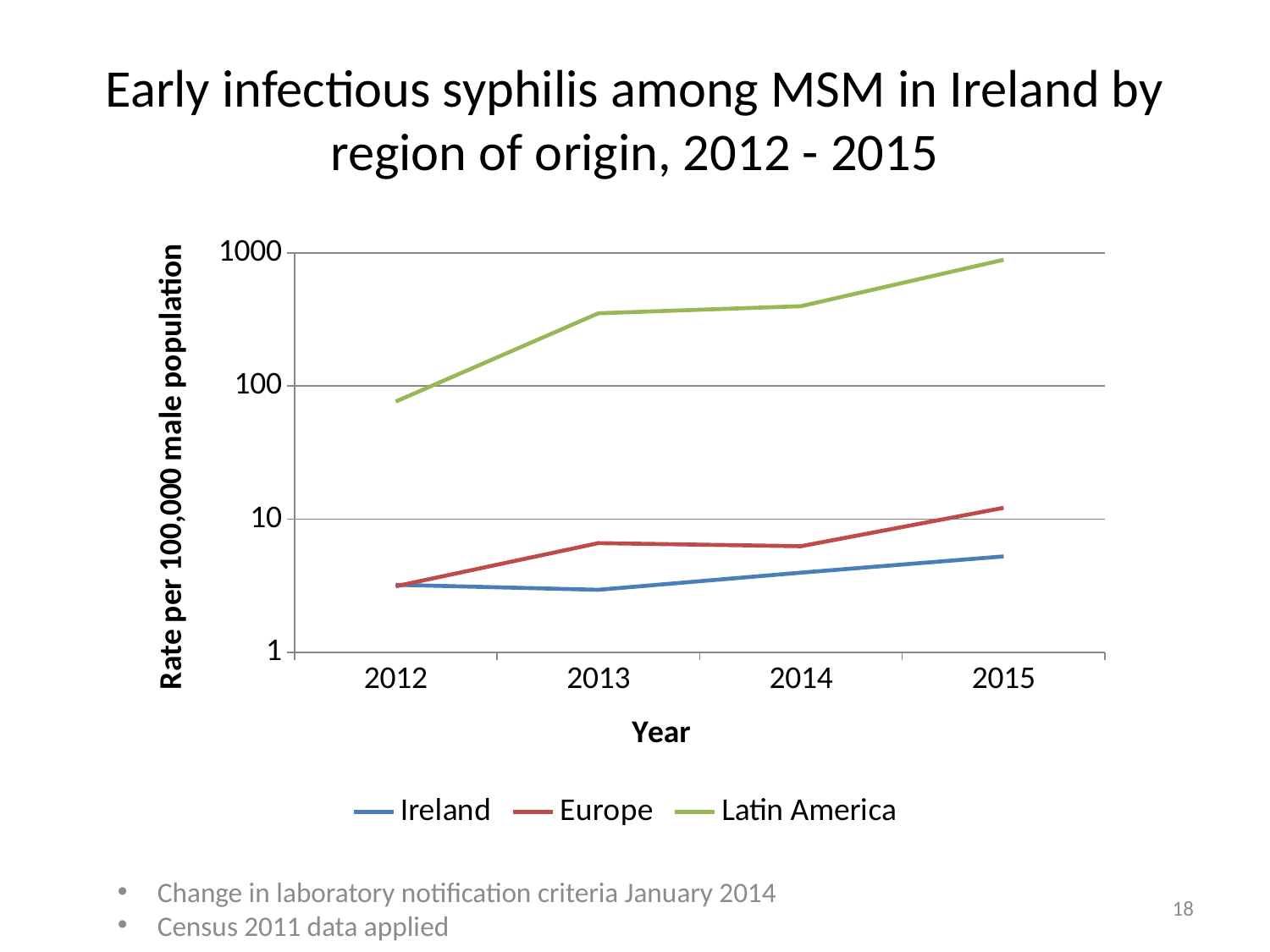

# Early infectious syphilis among MSM in Ireland by region of origin, 2012 - 2015

### Chart

| Category | Ireland | Europe | Latin America |
|---|---|---|---|
| 2012 | 3.221206706981858 | 3.1365223634044512 | 76.59313725490196 |
| 2013 | 2.95277281473337 | 6.621547211631619 | 352.328431372549 |
| 2014 | 3.972821605277625 | 6.2730447268089025 | 398.28431372549016 |
| 2015 | 5.261304288070368 | 12.197586968795086 | 888.4803921568628 |
Change in laboratory notification criteria January 2014
Census 2011 data applied
18